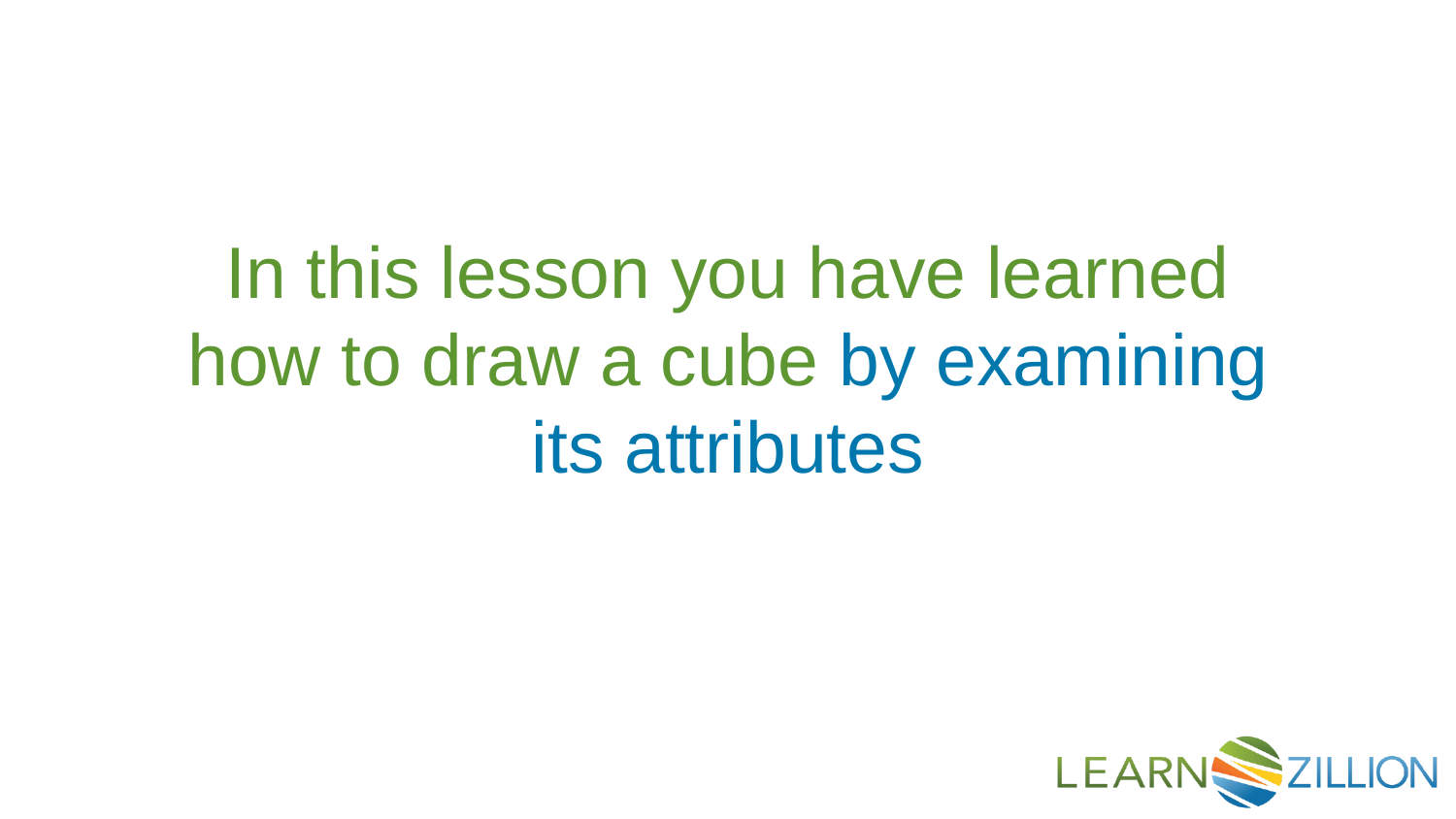

In this lesson you have learned how to draw a cube by examining its attributes